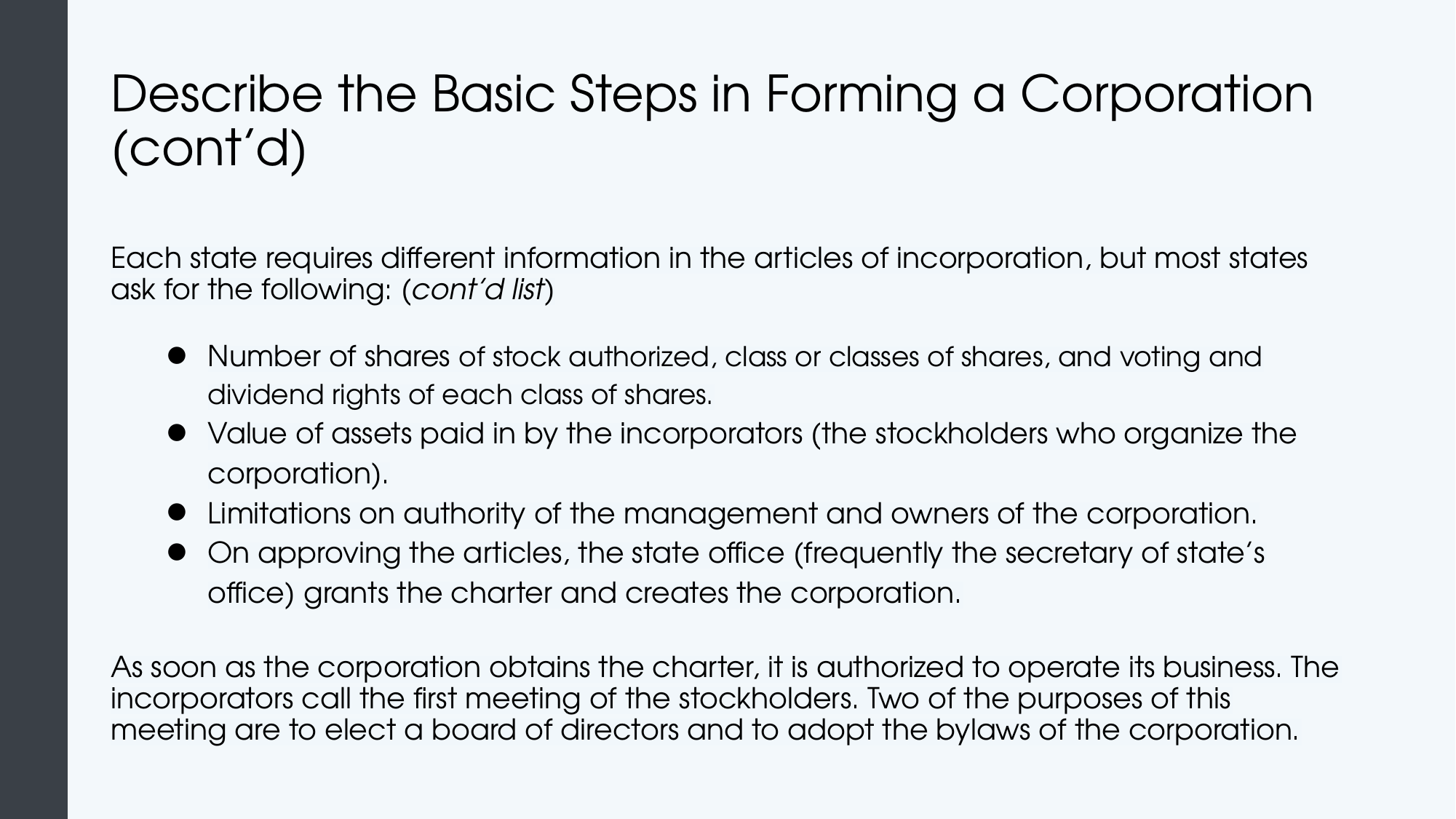

# Describe the Basic Steps in Forming a Corporation (cont’d)
Each state requires different information in the articles of incorporation, but most states ask for the following: (cont’d list)
Number of shares of stock authorized, class or classes of shares, and voting and dividend rights of each class of shares.
Value of assets paid in by the incorporators (the stockholders who organize the corporation).
Limitations on authority of the management and owners of the corporation.
On approving the articles, the state office (frequently the secretary of state’s office) grants the charter and creates the corporation.
As soon as the corporation obtains the charter, it is authorized to operate its business. The incorporators call the first meeting of the stockholders. Two of the purposes of this meeting are to elect a board of directors and to adopt the bylaws of the corporation.